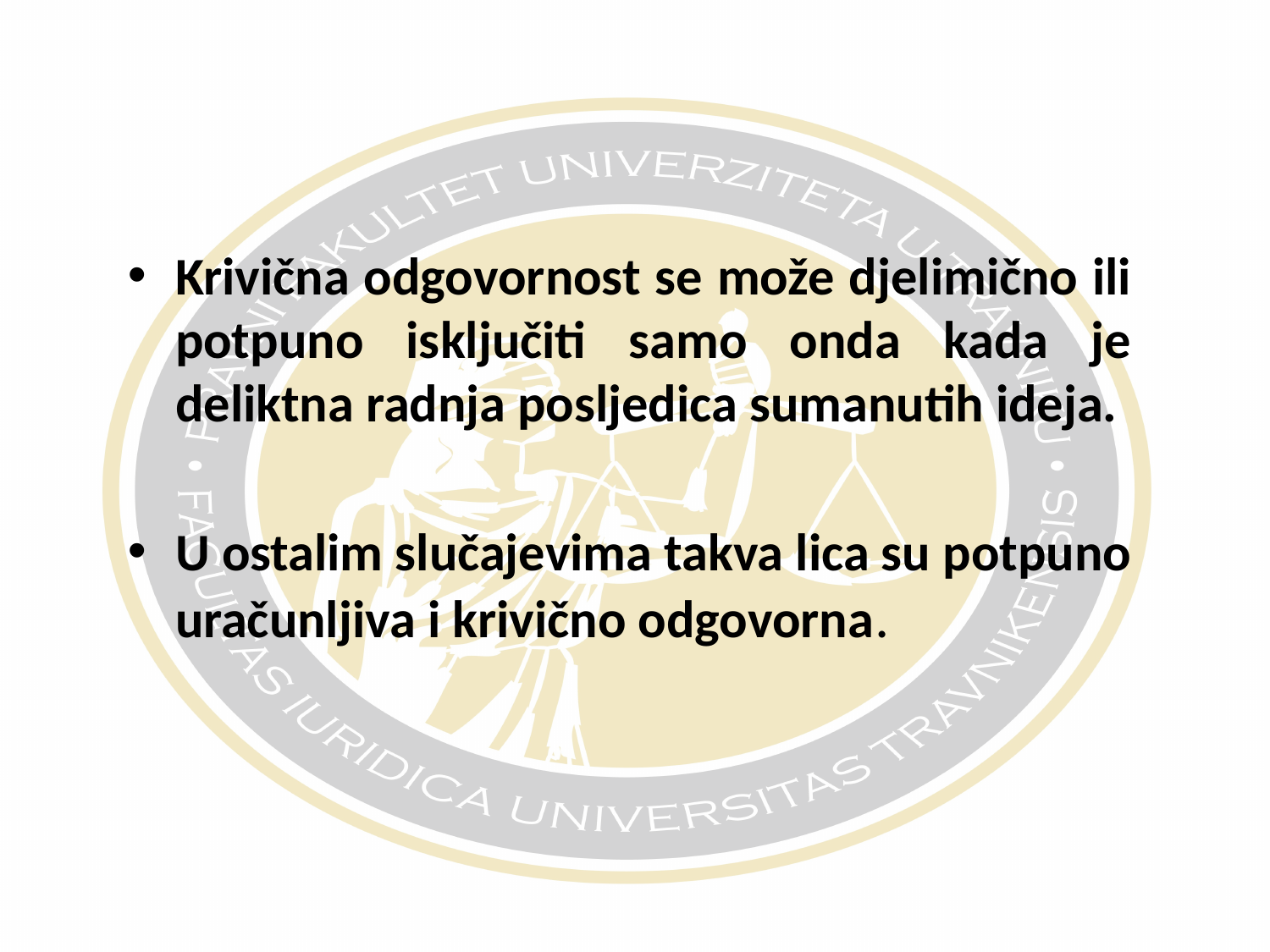

#
Krivična odgovornost se može djelimično ili potpuno isključiti samo onda kada je deliktna radnja posljedica sumanutih ideja.

U ostalim slučajevima takva lica su potpuno uračunljiva i krivično odgovorna.